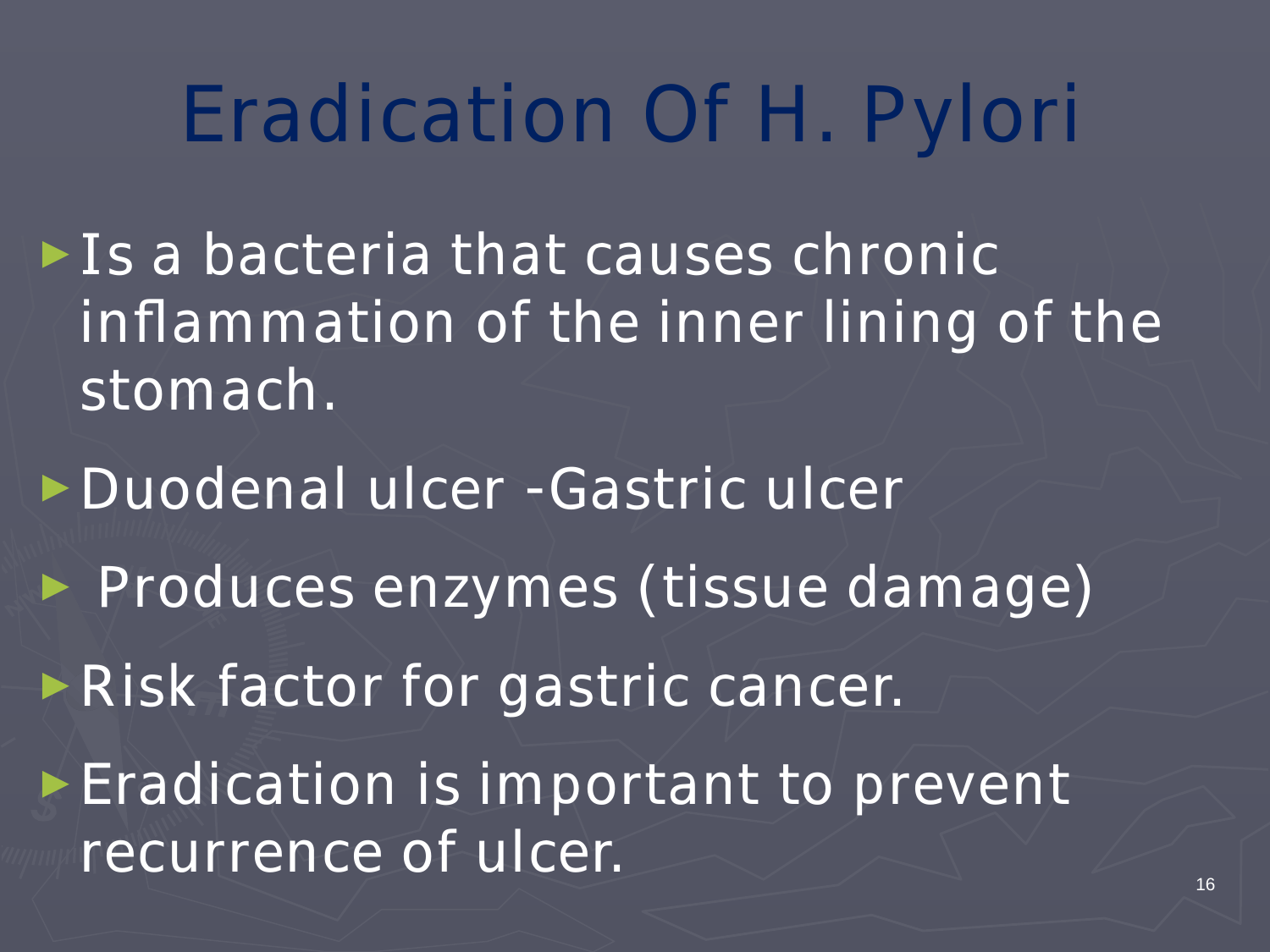

# Eradication Of H. Pylori
Is a bacteria that causes chronic inflammation of the inner lining of the stomach.

Duodenal ulcer -Gastric ulcer

 Produces enzymes (tissue damage)

Risk factor for gastric cancer.

Eradication is important to prevent recurrence of ulcer.

16